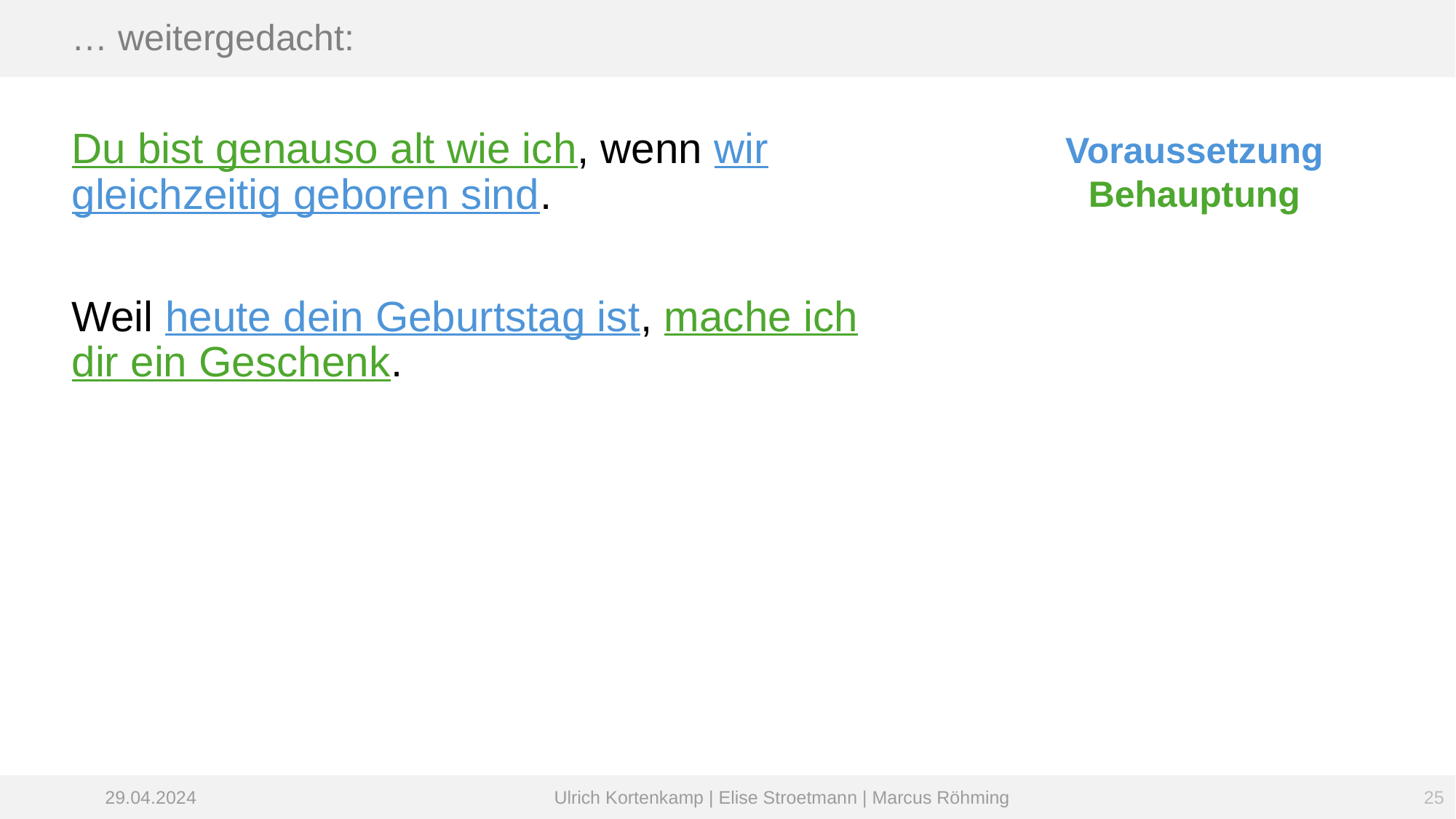

# … weitergedacht:
Du bist genauso alt wie ich, wenn wir gleichzeitig geboren sind.

Weil heute dein Geburtstag ist, mache ich dir ein Geschenk.
Voraussetzung
Behauptung
29.04.2024
Ulrich Kortenkamp | Elise Stroetmann | Marcus Röhming
25